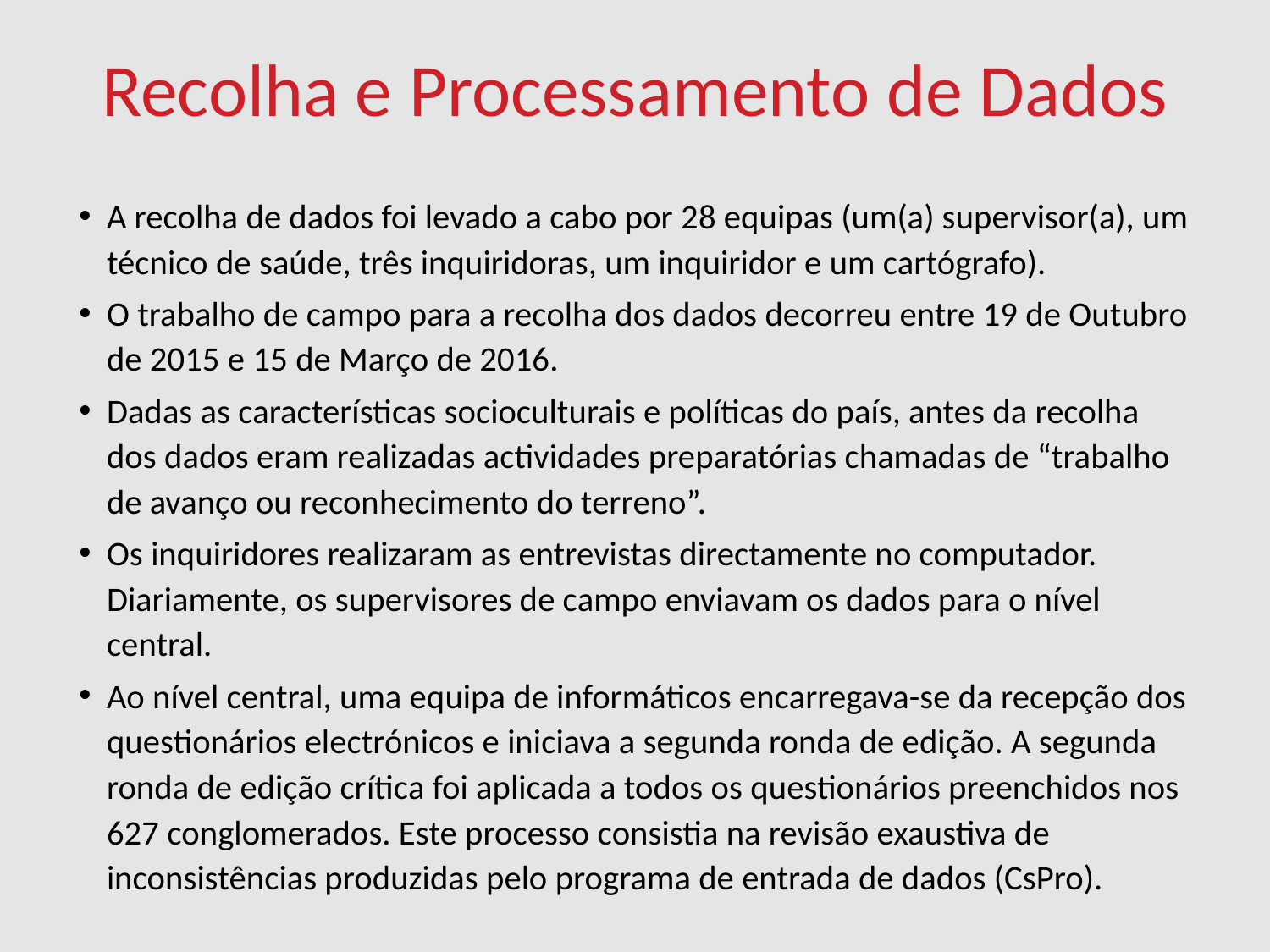

# Recolha e Processamento de Dados
A recolha de dados foi levado a cabo por 28 equipas (um(a) supervisor(a), um técnico de saúde, três inquiridoras, um inquiridor e um cartógrafo).
O trabalho de campo para a recolha dos dados decorreu entre 19 de Outubro de 2015 e 15 de Março de 2016.
Dadas as características socioculturais e políticas do país, antes da recolha dos dados eram realizadas actividades preparatórias chamadas de “trabalho de avanço ou reconhecimento do terreno”.
Os inquiridores realizaram as entrevistas directamente no computador. Diariamente, os supervisores de campo enviavam os dados para o nível central.
Ao nível central, uma equipa de informáticos encarregava-se da recepção dos questionários electrónicos e iniciava a segunda ronda de edição. A segunda ronda de edição crítica foi aplicada a todos os questionários preenchidos nos 627 conglomerados. Este processo consistia na revisão exaustiva de inconsistências produzidas pelo programa de entrada de dados (CsPro).